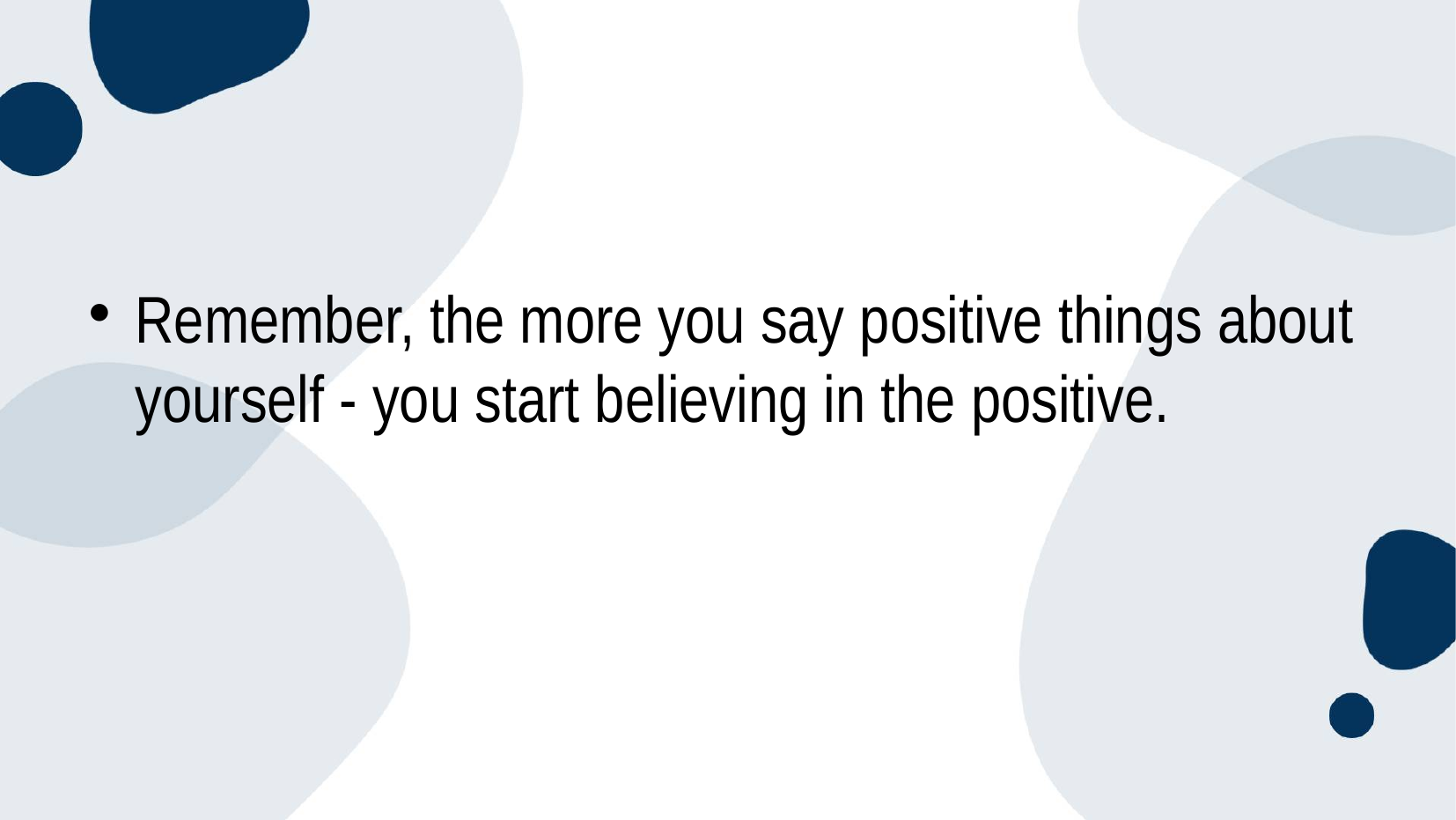

#
Remember, the more you say positive things about yourself - you start believing in the positive.